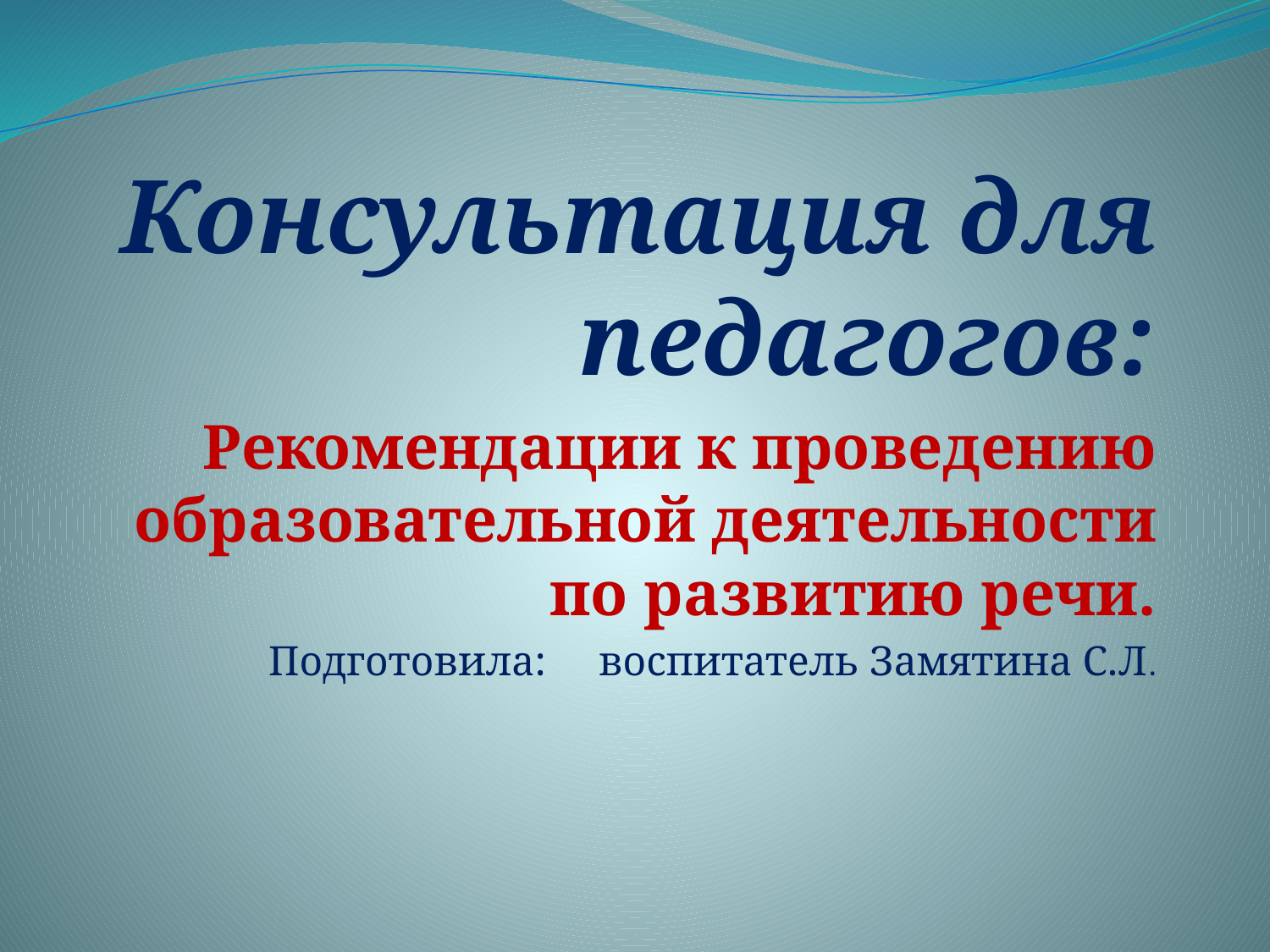

Консультация для педагогов:
Рекомендации к проведению образовательной деятельности по развитию речи.
Подготовила:     воспитатель Замятина С.Л.

#